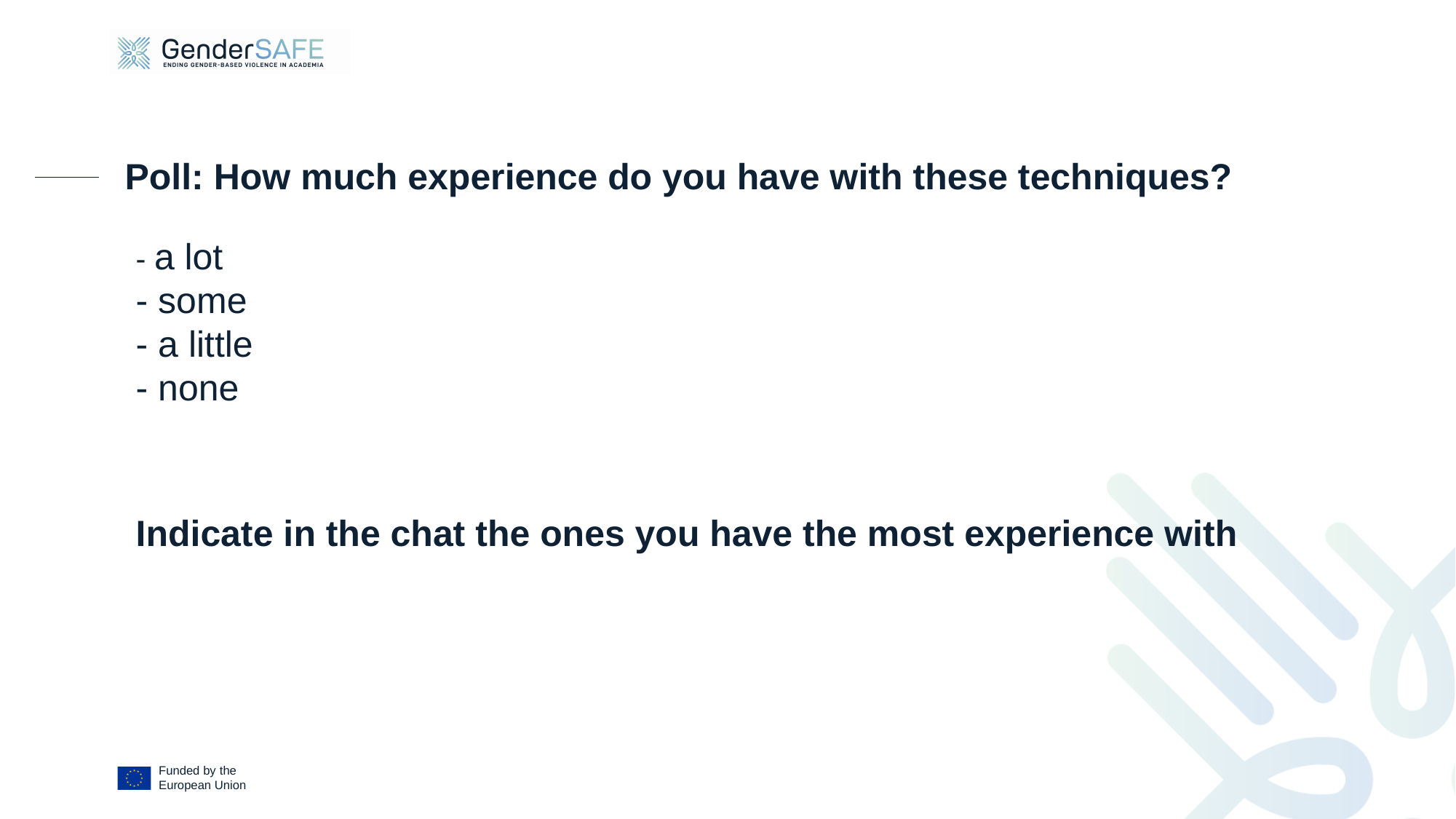

# Poll: How much experience do you have with these techniques?
- a lot
- some
- a little
- none
Indicate in the chat the ones you have the most experience with